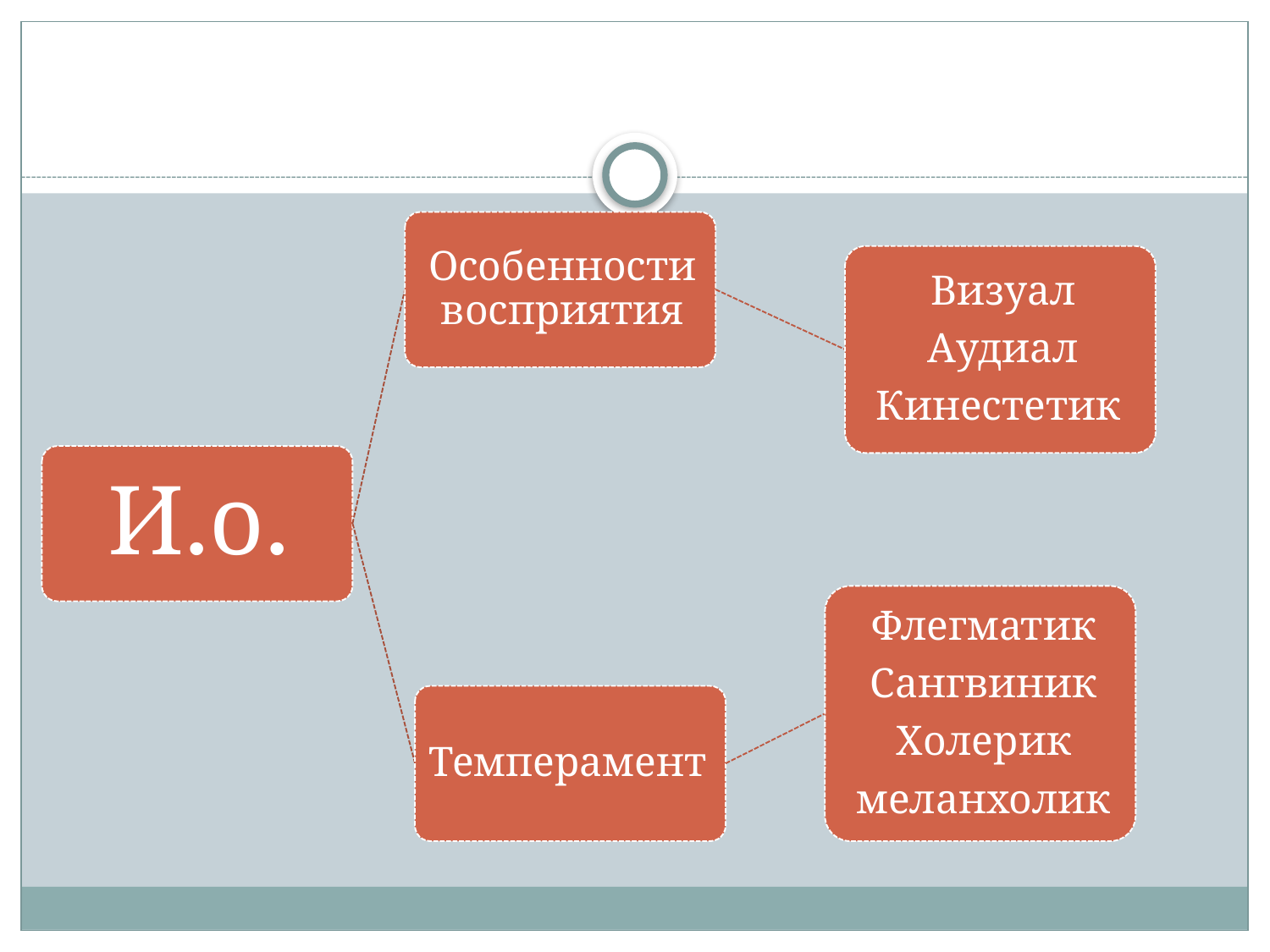

#
И.о.

Особенности восприятия

Визуал
Аудиал
Кинестетик

Темперамент

Флегматик
Сангвиник
Холерик
меланхолик